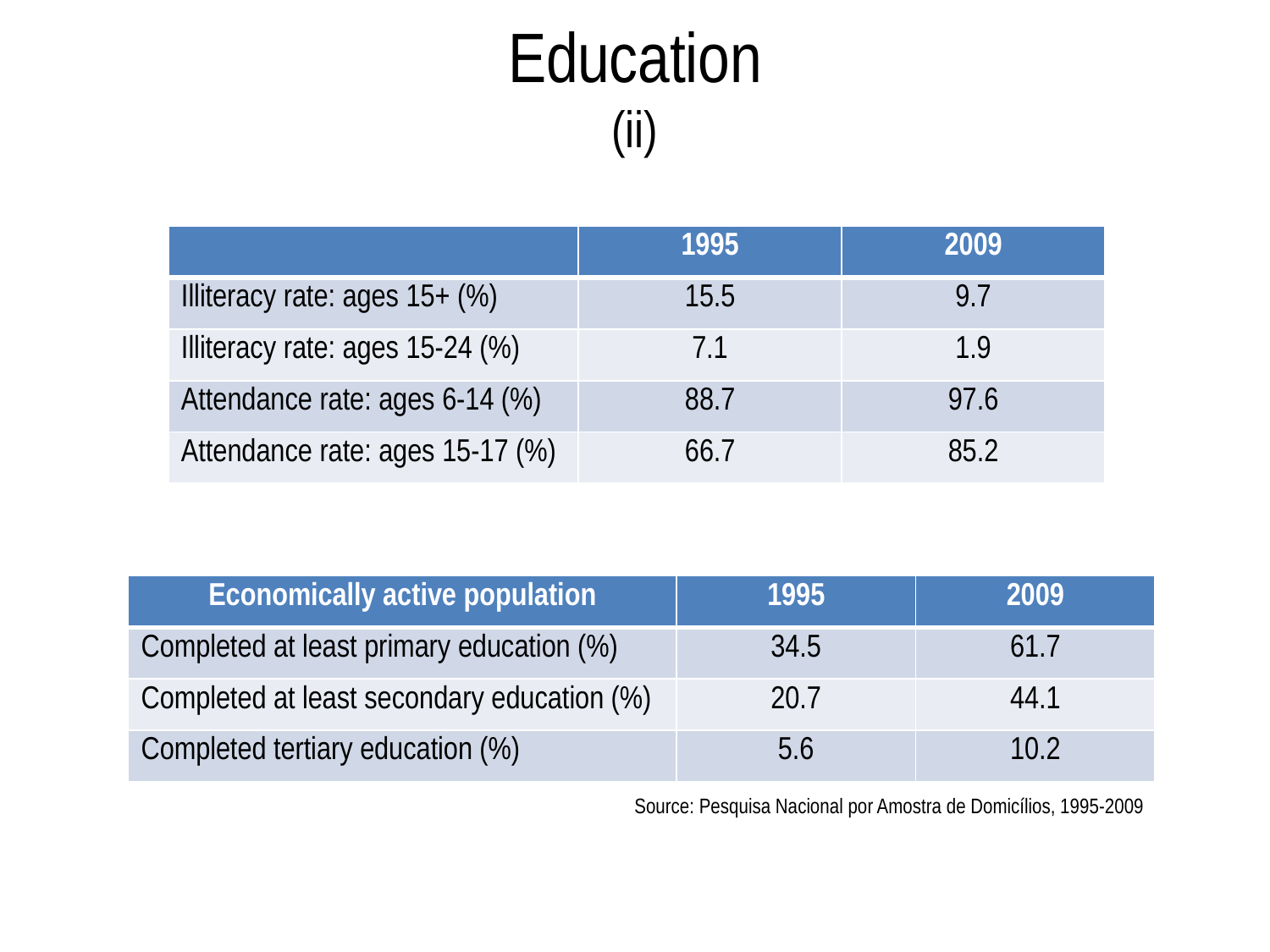

Education
(ii)
|  | 1995 | 2009 |
| --- | --- | --- |
| Illiteracy rate: ages 15+ (%) | 15.5 | 9.7 |
| Illiteracy rate: ages 15-24 (%) | 7.1 | 1.9 |
| Attendance rate: ages 6-14 (%) | 88.7 | 97.6 |
| Attendance rate: ages 15-17 (%) | 66.7 | 85.2 |

| Economically active population | 1995 | 2009 |
| --- | --- | --- |
| Completed at least primary education (%) | 34.5 | 61.7 |
| Completed at least secondary education (%) | 20.7 | 44.1 |
| Completed tertiary education (%) | 5.6 | 10.2 |
Source: Pesquisa Nacional por Amostra de Domicílios, 1995-2009